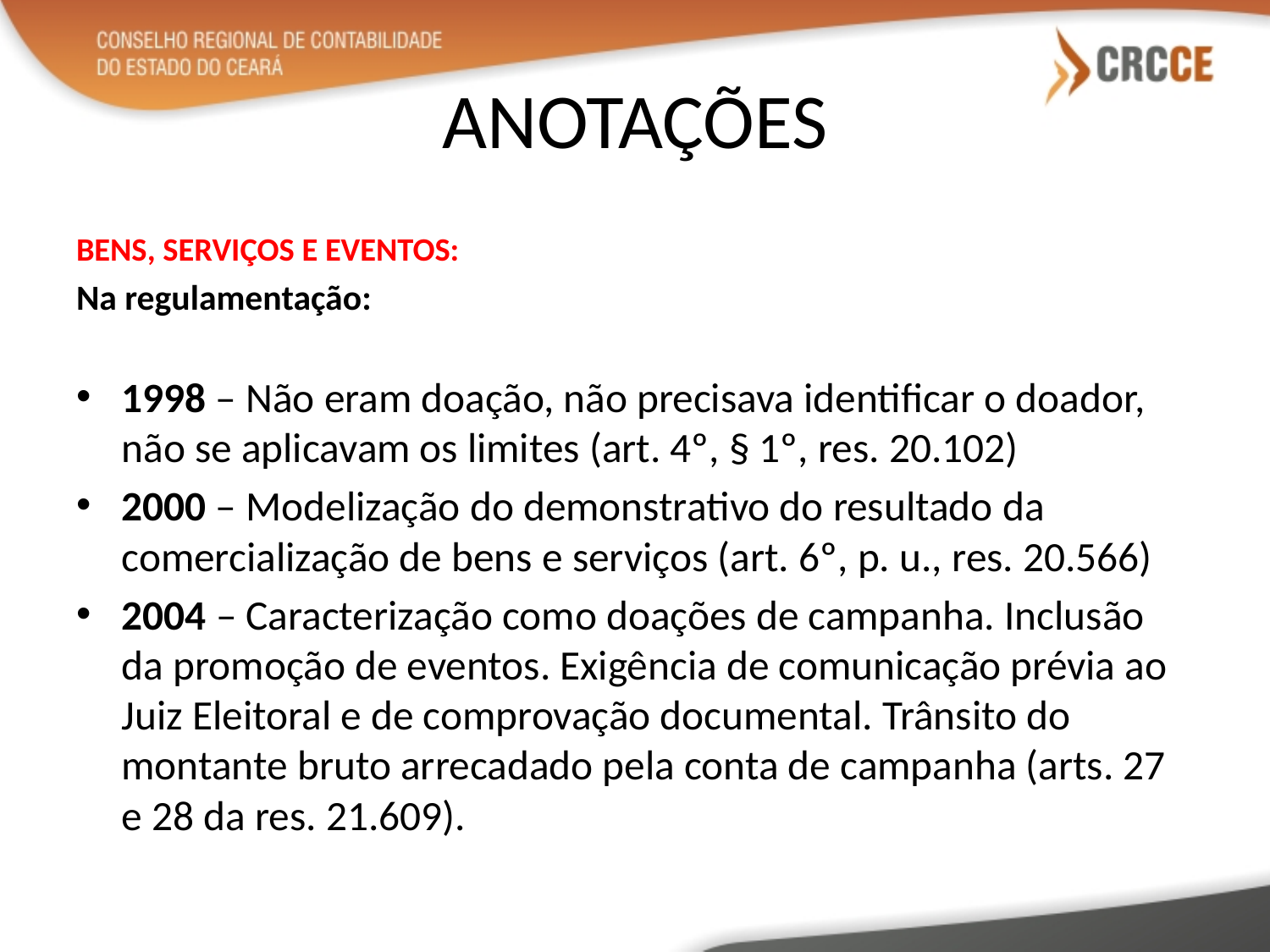

# ANOTAÇÕES
BENS, SERVIÇOS E EVENTOS:
Na regulamentação:

1998 – Não eram doação, não precisava identificar o doador, não se aplicavam os limites (art. 4º, § 1º, res. 20.102)
2000 – Modelização do demonstrativo do resultado da comercialização de bens e serviços (art. 6º, p. u., res. 20.566)
2004 – Caracterização como doações de campanha. Inclusão da promoção de eventos. Exigência de comunicação prévia ao Juiz Eleitoral e de comprovação documental. Trânsito do montante bruto arrecadado pela conta de campanha (arts. 27 e 28 da res. 21.609).